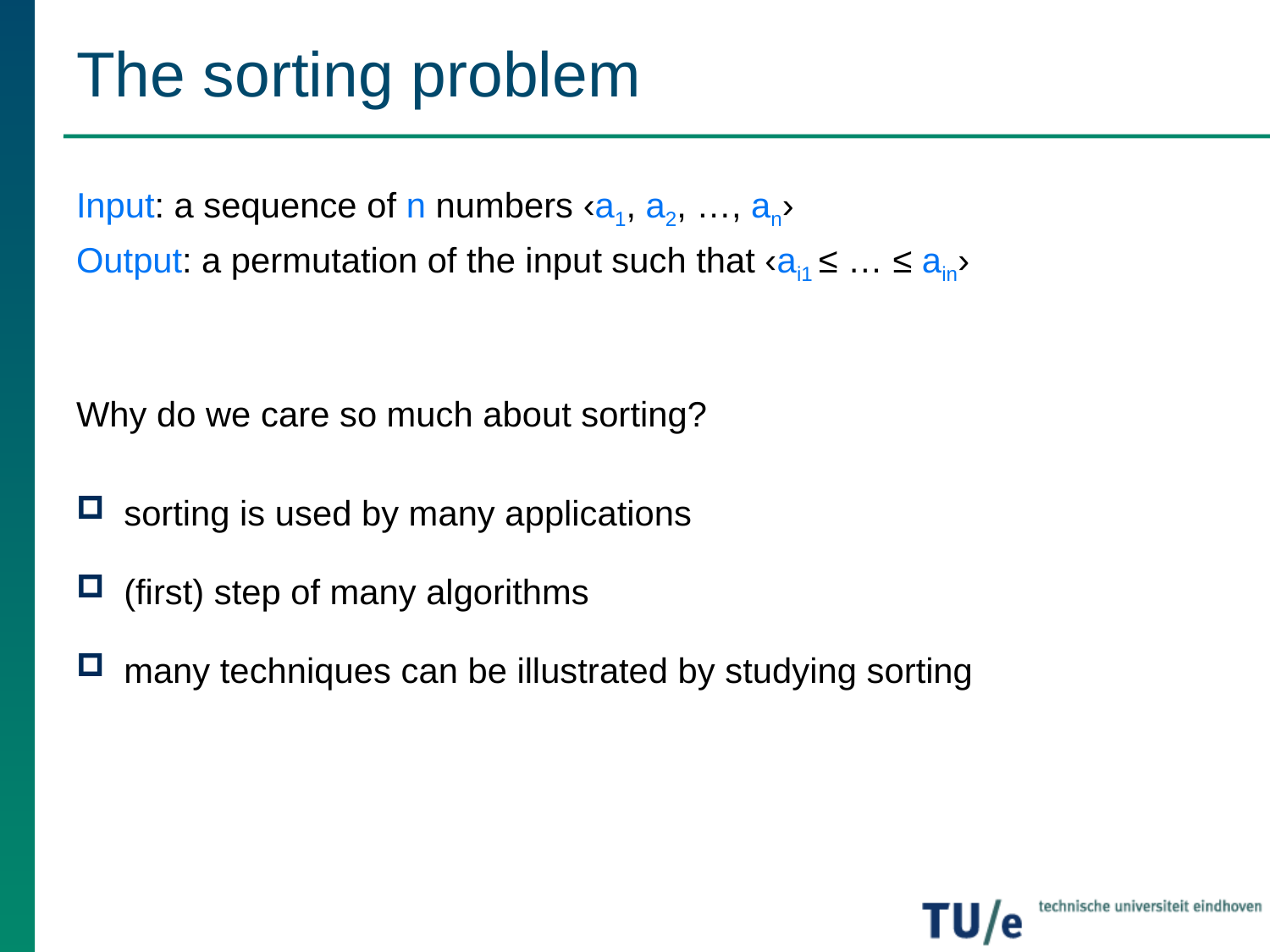

# The sorting problem
Input: a sequence of n numbers ‹a1, a2, …, an›
Output: a permutation of the input such that ‹ai1 ≤ … ≤ ain›

Why do we care so much about sorting?

sorting is used by many applications

(first) step of many algorithms

many techniques can be illustrated by studying sorting